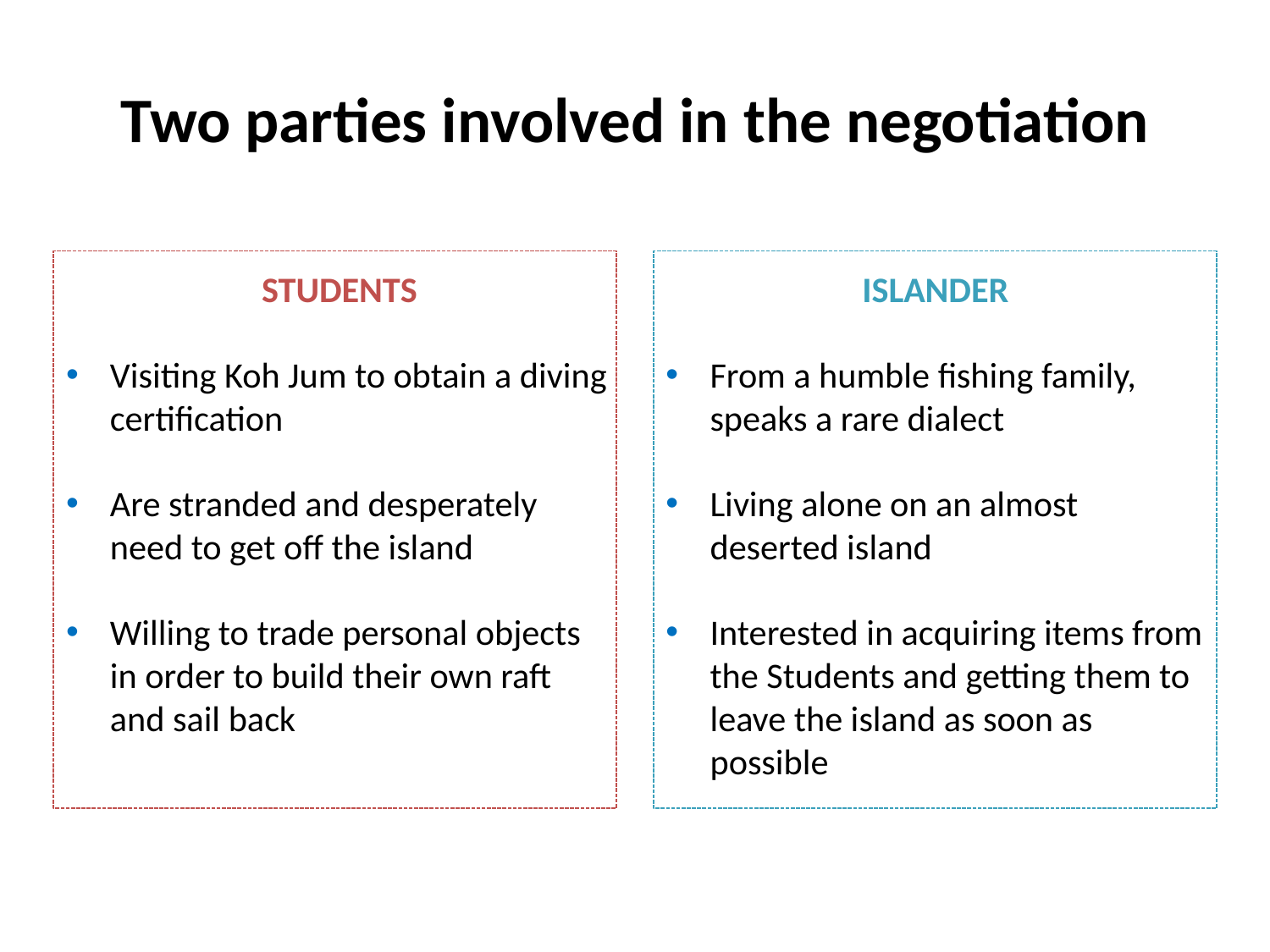

# Two parties involved in the negotiation

STUDENTS

Visiting Koh Jum to obtain a diving certification

Are stranded and desperately need to get off the island

Willing to trade personal objects in order to build their own raft and sail back

ISLANDER

From a humble fishing family, speaks a rare dialect

Living alone on an almost deserted island

Interested in acquiring items from the Students and getting them to leave the island as soon as possible